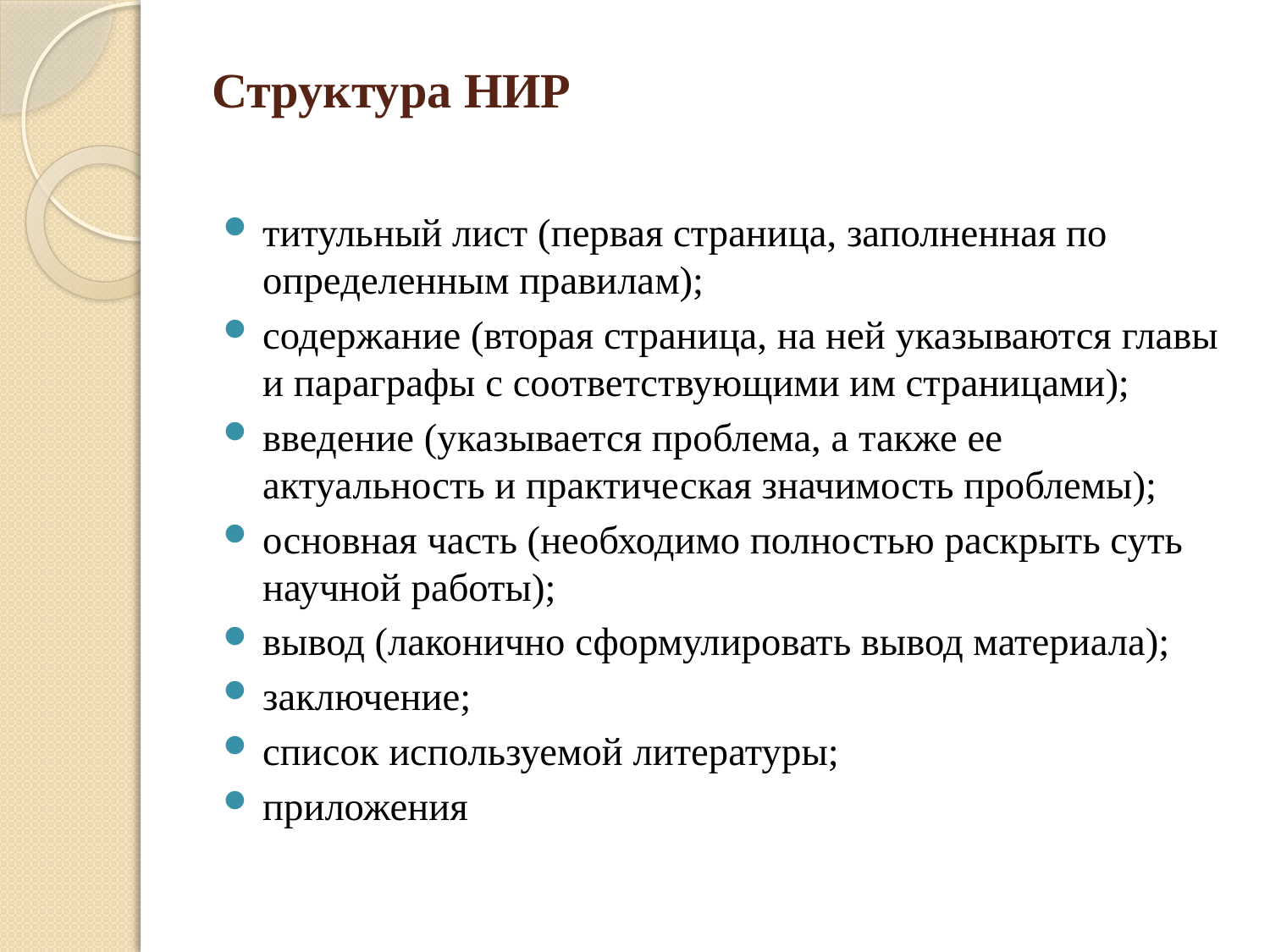

# Структура НИР
титульный лист (первая страница, заполненная по определенным правилам);
содержание (вторая страница, на ней указываются главы и параграфы с соответствующими им страницами);
введение (указывается проблема, а также ее актуальность и практическая значимость проблемы);
основная часть (необходимо полностью раскрыть суть научной работы);
вывод (лаконично сформулировать вывод материала);
заключение;
список используемой литературы;
приложения